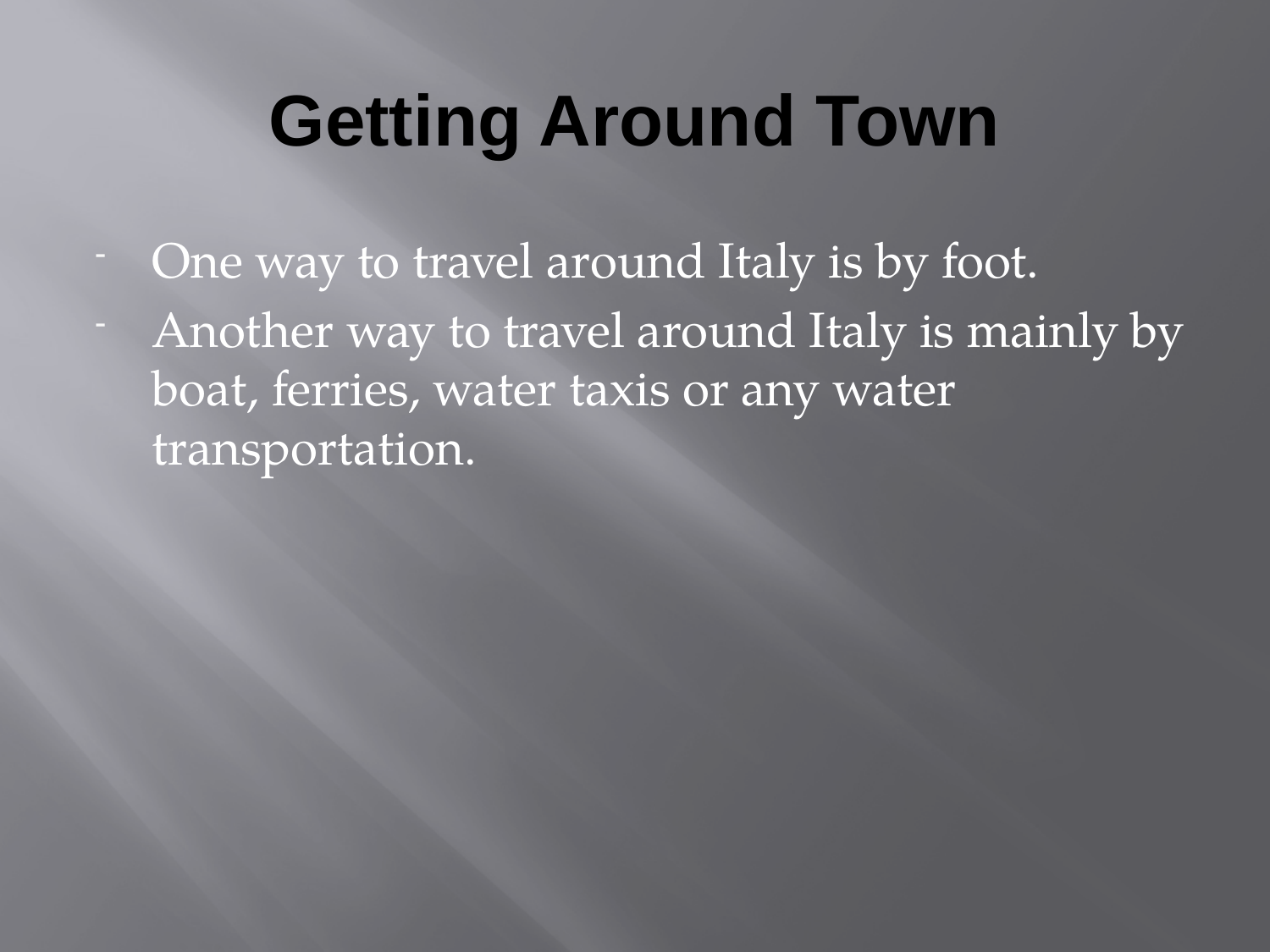

# Getting Around Town
One way to travel around Italy is by foot.
Another way to travel around Italy is mainly by boat, ferries, water taxis or any water transportation.